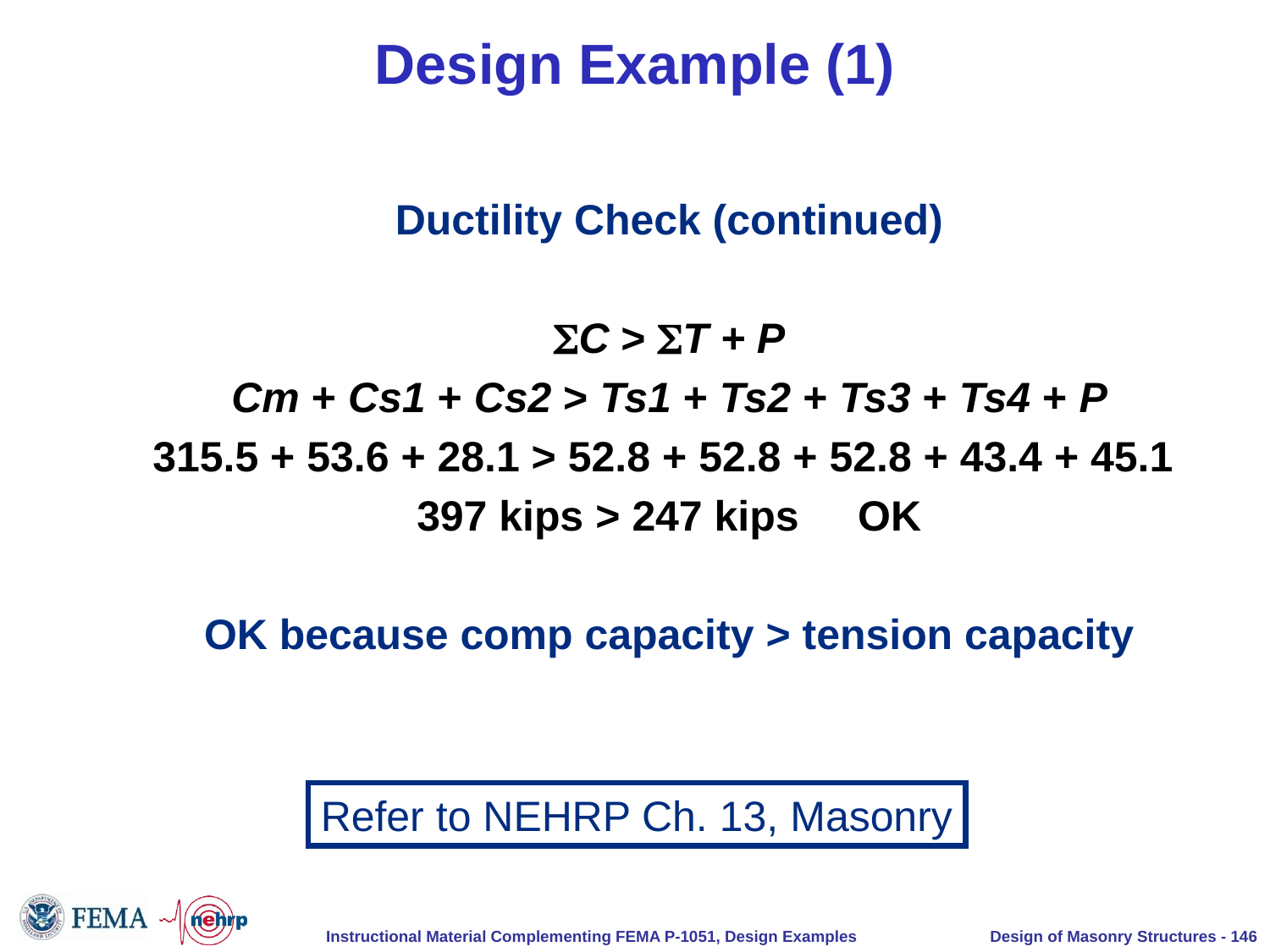

# Design Example (1)
Ductility Check (continued)

ΣC > ΣT + P
Cm + Cs1 + Cs2 > Ts1 + Ts2 + Ts3 + Ts4 + P
315.5 + 53.6 + 28.1 > 52.8 + 52.8 + 52.8 + 43.4 + 45.1
397 kips > 247 kips     OK

OK because comp capacity > tension capacity
Refer to NEHRP Ch. 13, Masonry
Design of Masonry Structures - 146
Instructional Material Complementing FEMA P-1051, Design Examples